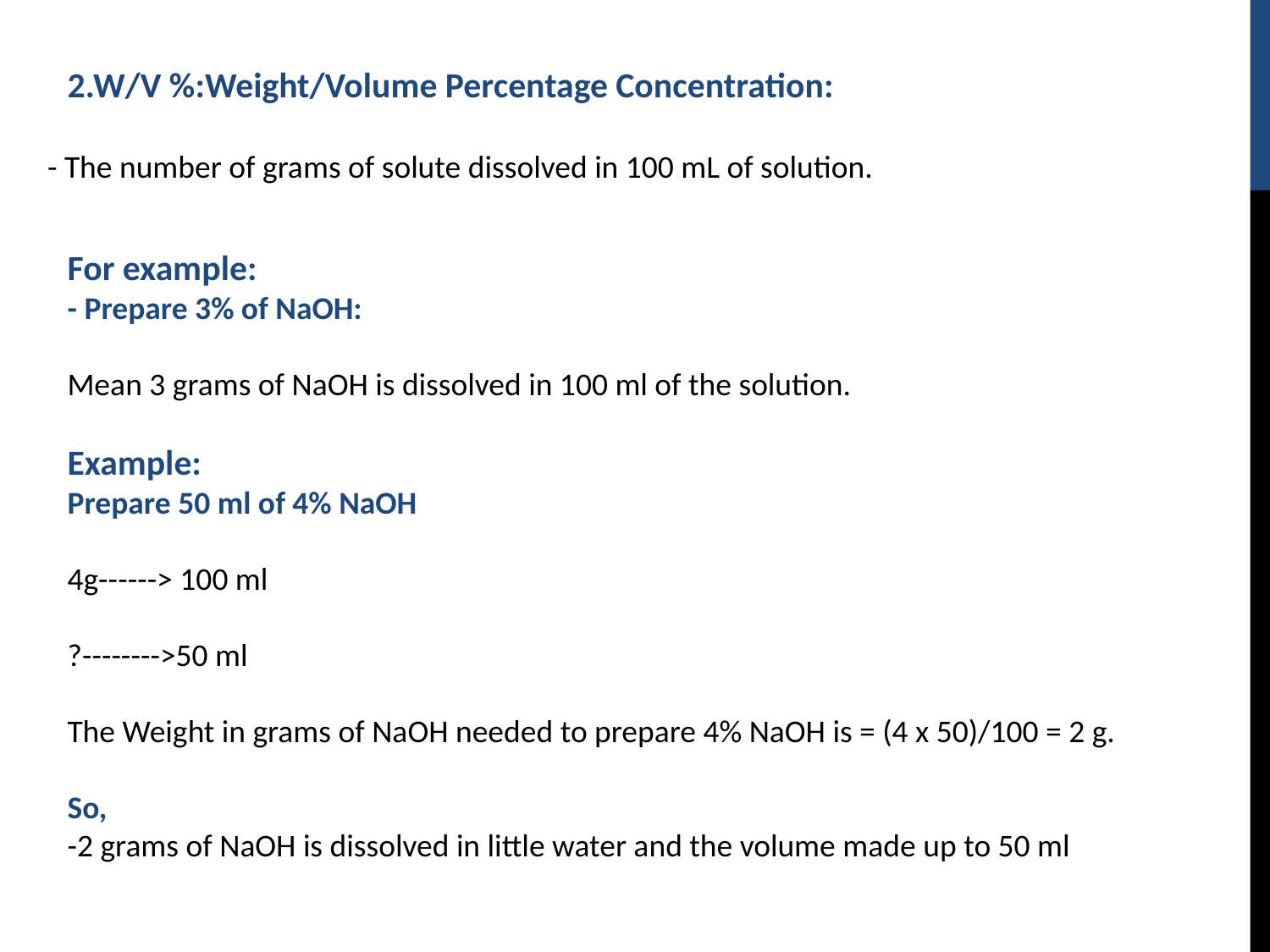

2.W/V %:Weight/Volume Percentage Concentration:
- The number of grams of solute dissolved in 100 mL of solution.
For example:
- Prepare 3% of NaOH:

Mean 3 grams of NaOH is dissolved in 100 ml of the solution.

Example:
Prepare 50 ml of 4% NaOH

4g------> 100 ml

?-------->50 ml

The Weight in grams of NaOH needed to prepare 4% NaOH is = (4 x 50)/100 = 2 g.

So,
-2 grams of NaOH is dissolved in little water and the volume made up to 50 ml